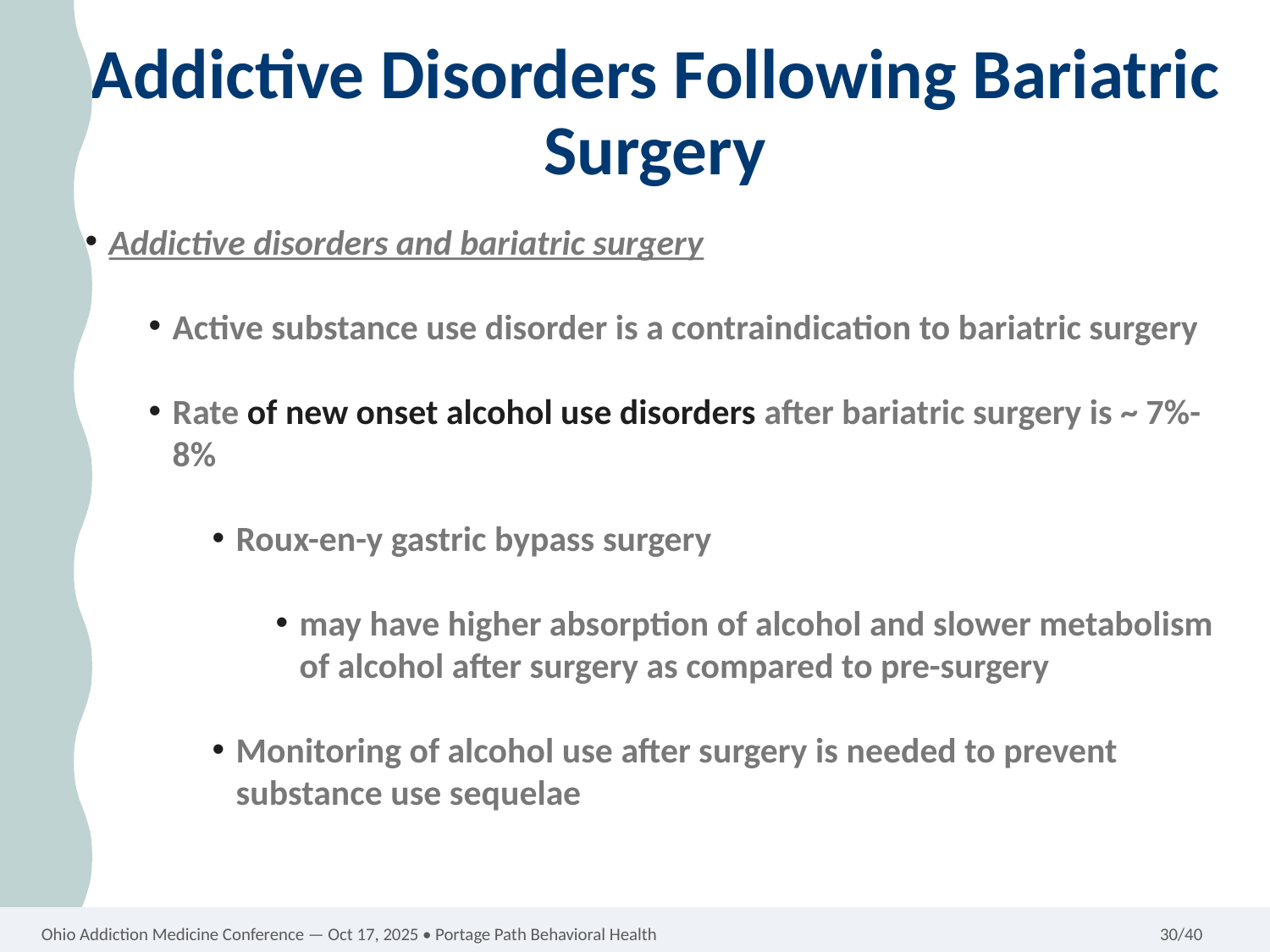

# Addictive Disorders Following Bariatric Surgery

Addictive disorders and bariatric surgery

Active substance use disorder is a contraindication to bariatric surgery

Rate of new onset alcohol use disorders after bariatric surgery is ~ 7%-8%

Roux-en-y gastric bypass surgery

may have higher absorption of alcohol and slower metabolism of alcohol after surgery as compared to pre-surgery

Monitoring of alcohol use after surgery is needed to prevent substance use sequelae

Ohio Addiction Medicine Conference — Oct 17, 2025 • Portage Path Behavioral Health
30/40